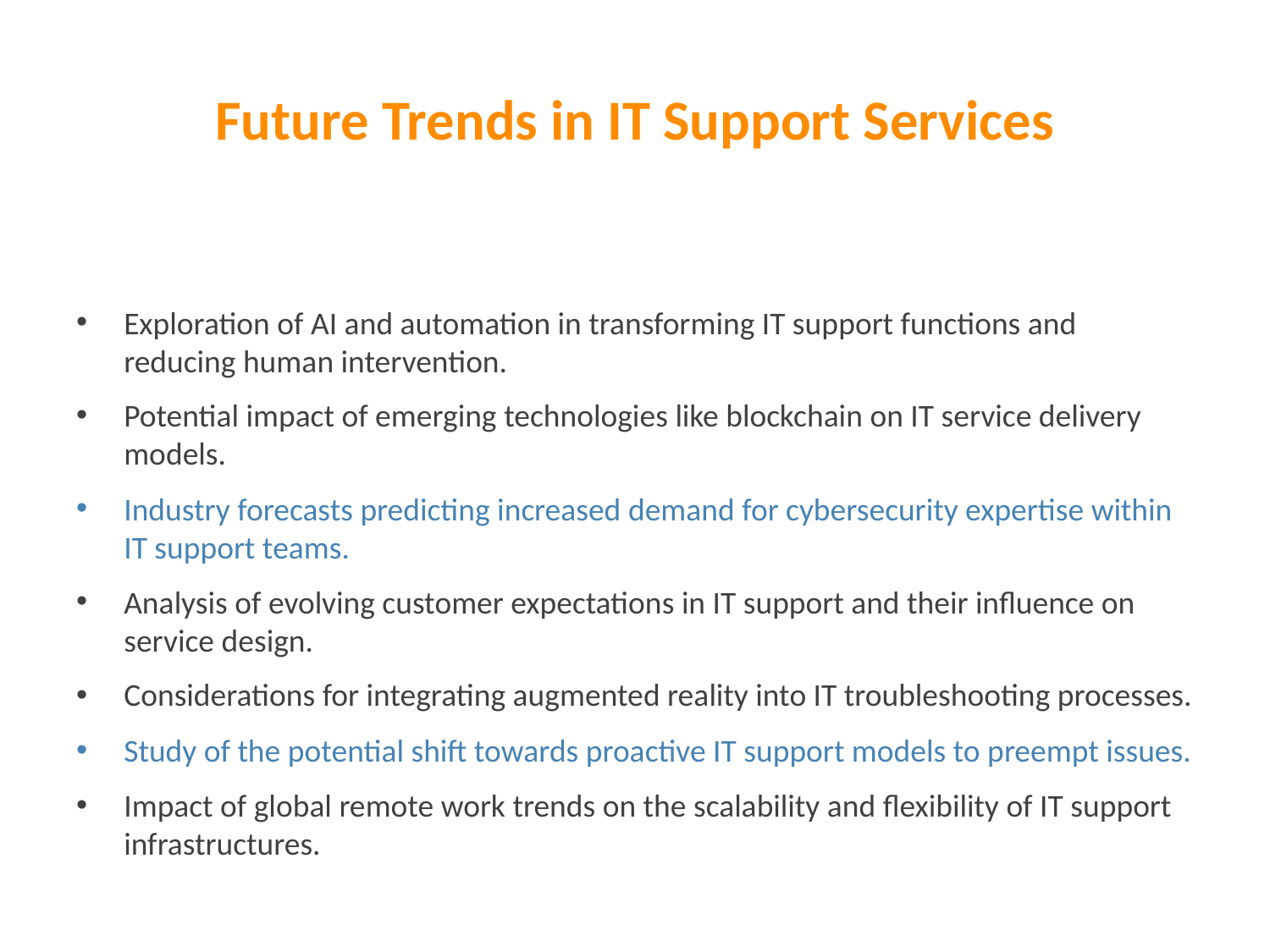

# Future Trends in IT Support Services

Exploration of AI and automation in transforming IT support functions and reducing human intervention.
Potential impact of emerging technologies like blockchain on IT service delivery models.
Industry forecasts predicting increased demand for cybersecurity expertise within IT support teams.
Analysis of evolving customer expectations in IT support and their influence on service design.
Considerations for integrating augmented reality into IT troubleshooting processes.
Study of the potential shift towards proactive IT support models to preempt issues.
Impact of global remote work trends on the scalability and flexibility of IT support infrastructures.